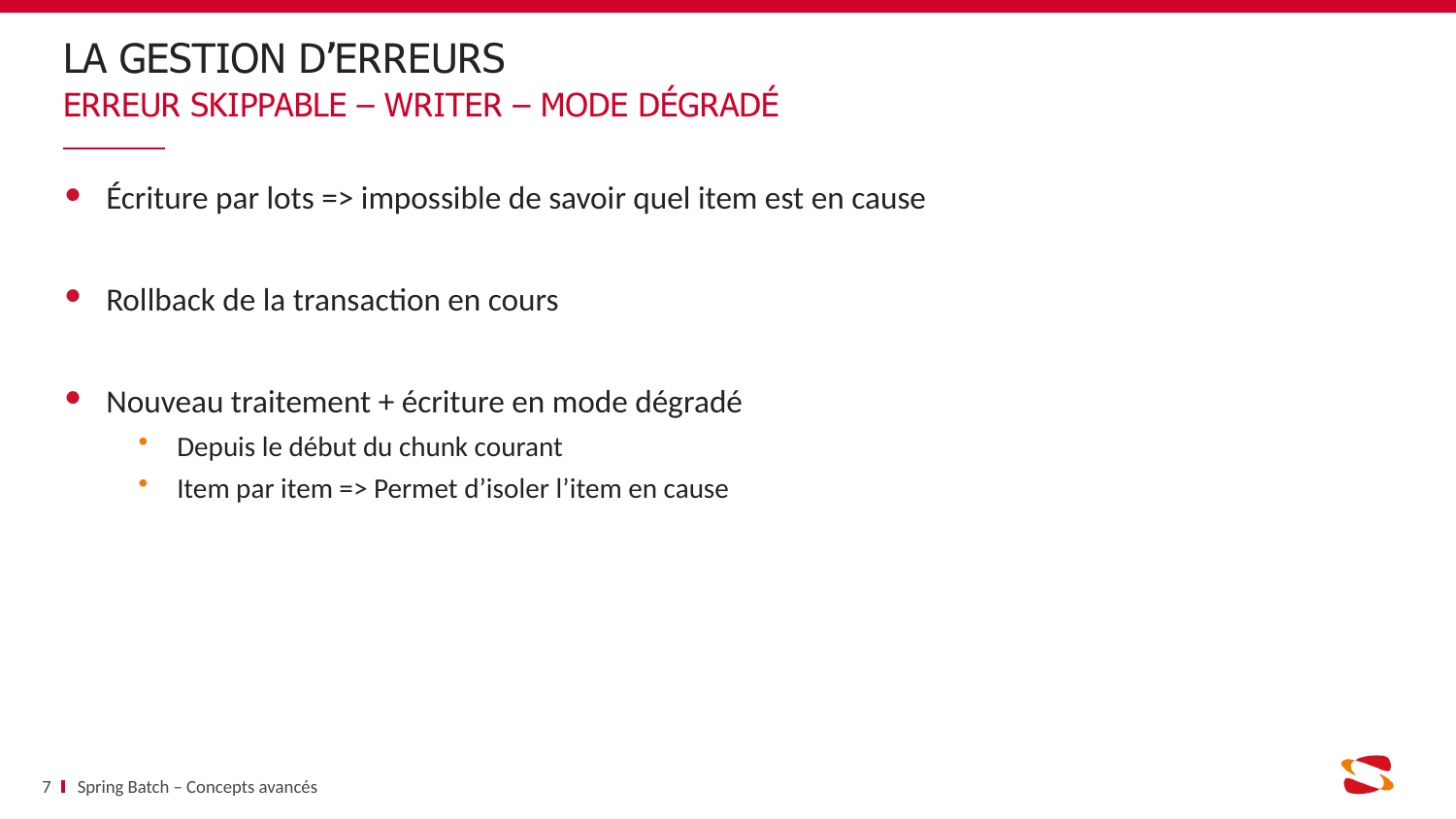

# La gestion d’erreurs
Erreur Skippable – writer – mode dégradé
Écriture par lots => impossible de savoir quel item est en cause

Rollback de la transaction en cours

Nouveau traitement + écriture en mode dégradé
Depuis le début du chunk courant
Item par item => Permet d’isoler l’item en cause
7
Spring Batch – Concepts avancés